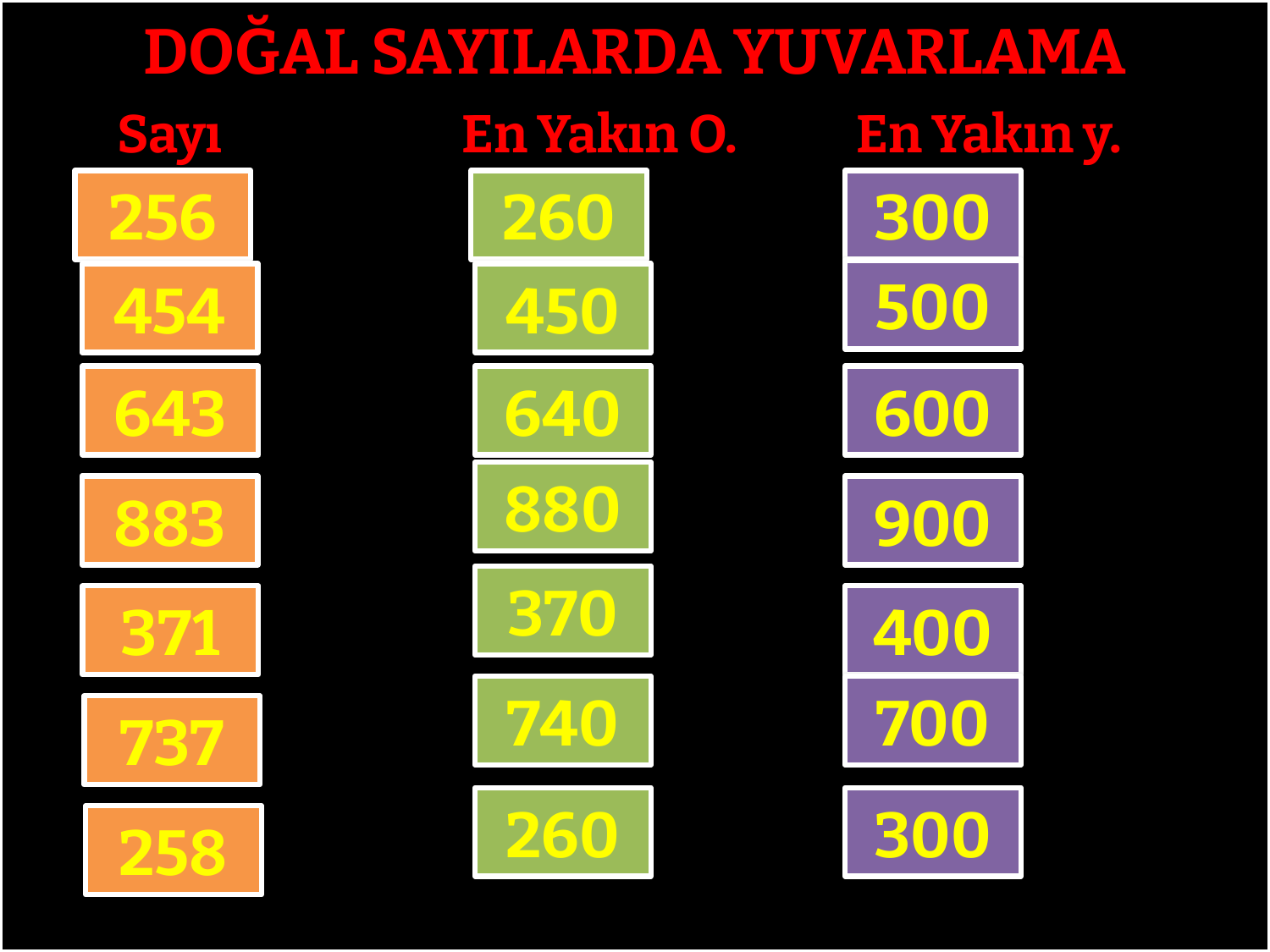

DOĞAL SAYILARDA YUVARLAMA
Sayı
En Yakın O.
En Yakın y.
300
260
256
500
450
454
#
600
643
640
880
900
883
370
400
371
740
700
737
260
300
258